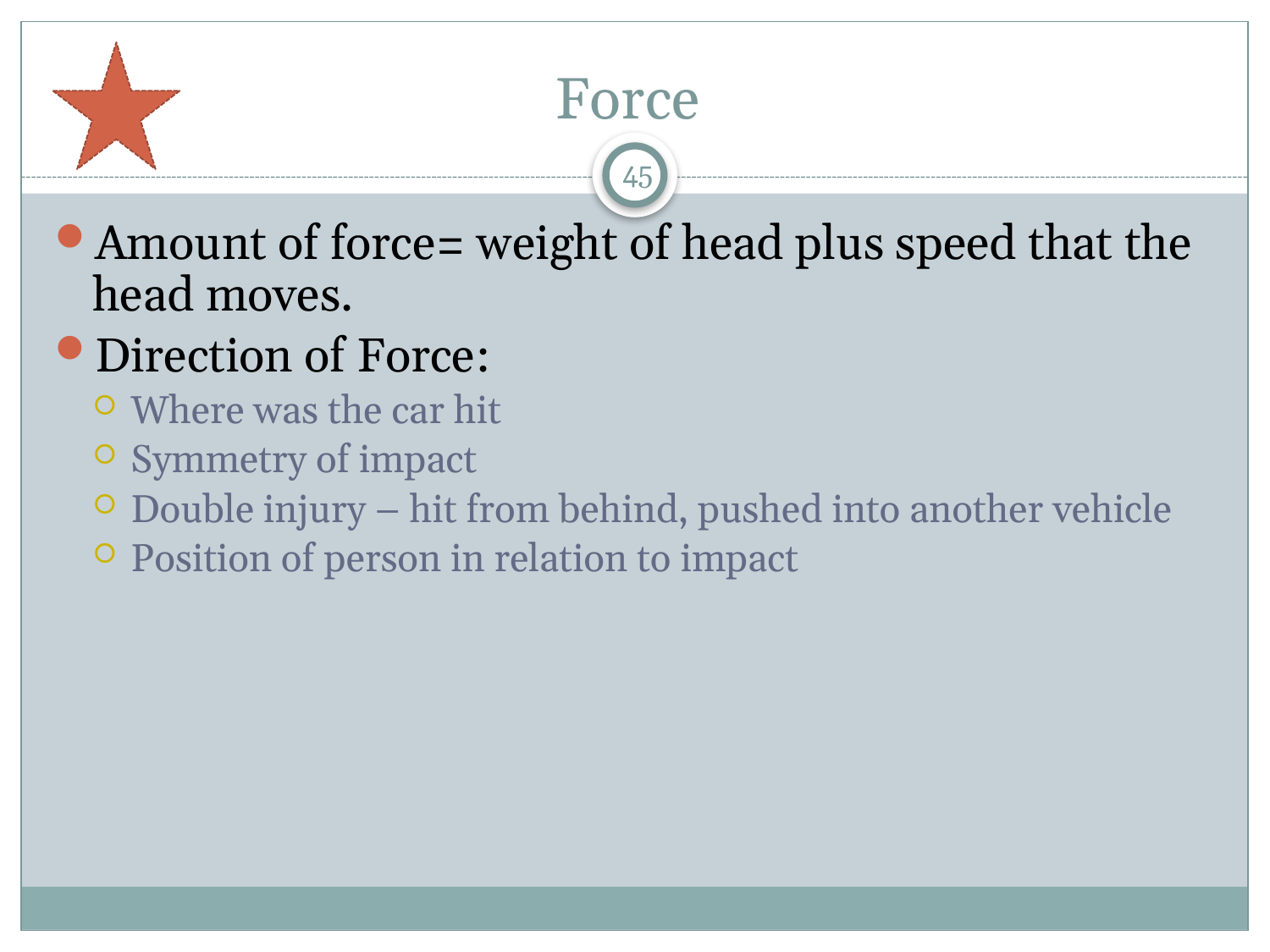

# Force

45
Amount of force= weight of head plus speed that the head moves.
Direction of Force:
Where was the car hit
Symmetry of impact
Double injury – hit from behind, pushed into another vehicle
Position of person in relation to impact